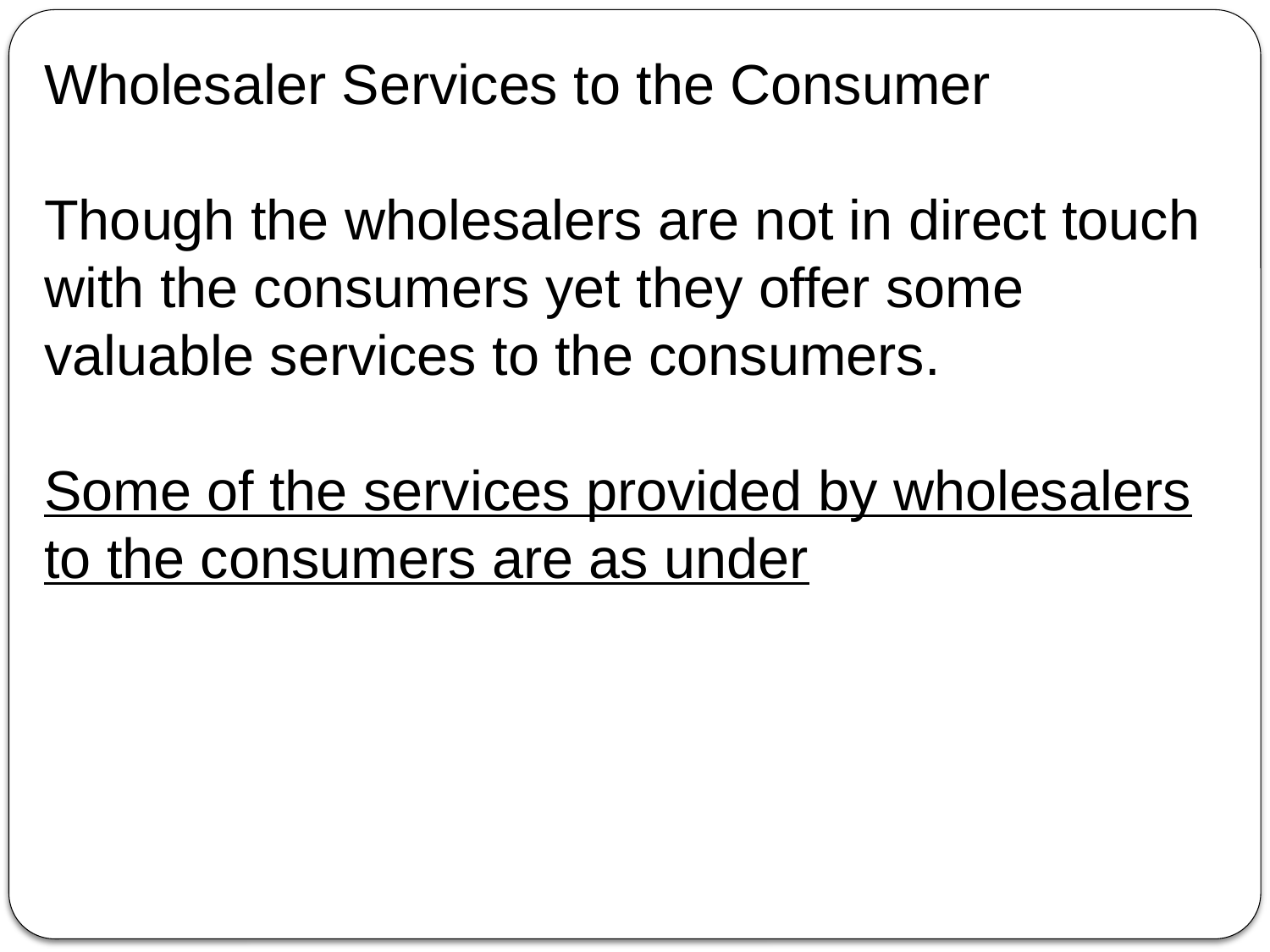

Wholesaler Services to the Consumer

Though the wholesalers are not in direct touch with the consumers yet they offer some valuable services to the consumers.

Some of the services provided by wholesalers to the consumers are as under